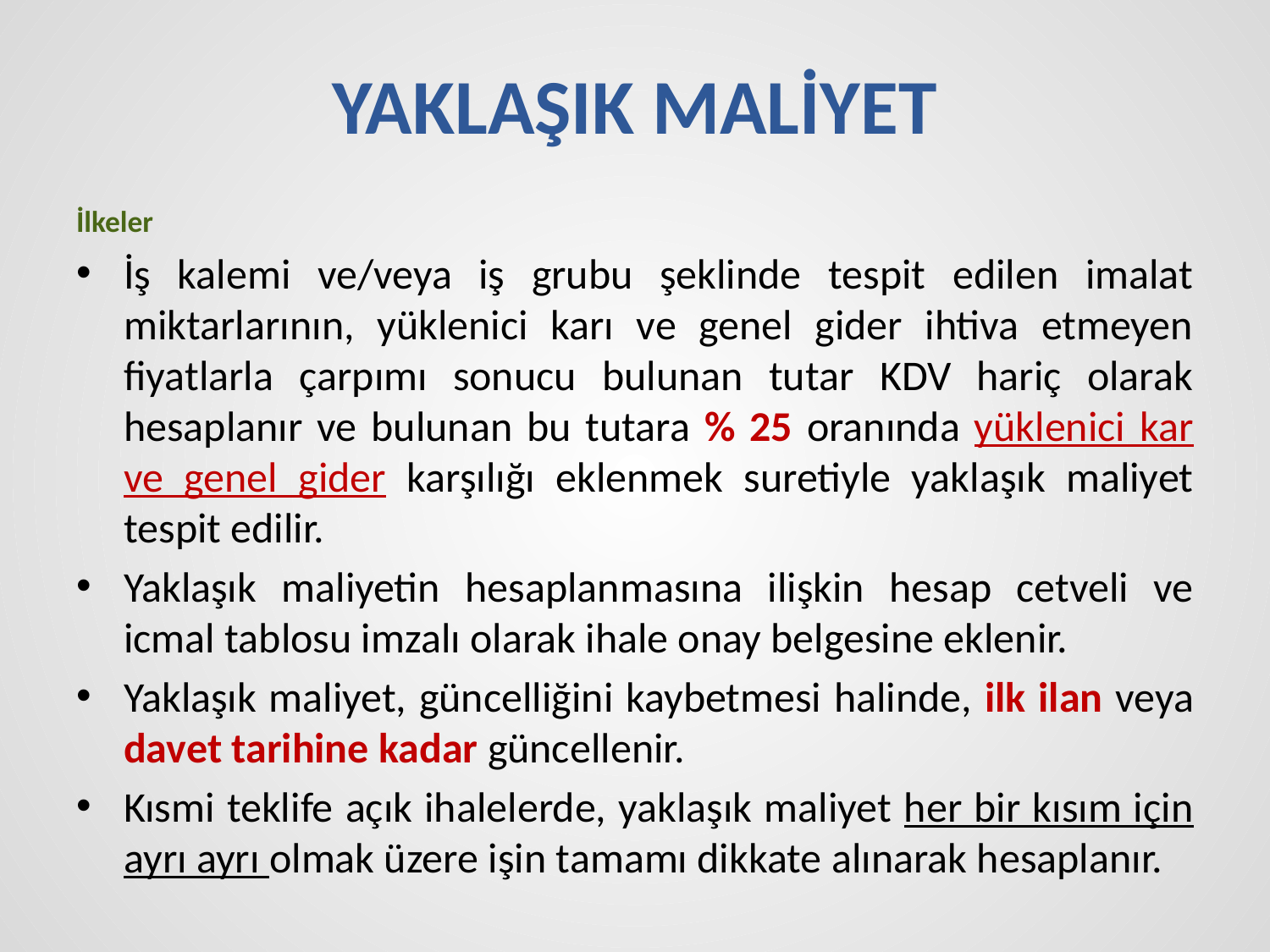

# YAKLAŞIK MALİYET
İlkeler
İş kalemi ve/veya iş grubu şeklinde tespit edilen imalat miktarlarının, yüklenici karı ve genel gider ihtiva etmeyen fiyatlarla çarpımı sonucu bulunan tutar KDV hariç olarak hesaplanır ve bulunan bu tutara % 25 oranında yüklenici kar ve genel gider karşılığı eklenmek suretiyle yaklaşık maliyet tespit edilir.
Yaklaşık maliyetin hesaplanmasına ilişkin hesap cetveli ve icmal tablosu imzalı olarak ihale onay belgesine eklenir.
Yaklaşık maliyet, güncelliğini kaybetmesi halinde, ilk ilan veya davet tarihine kadar güncellenir.
Kısmi teklife açık ihalelerde, yaklaşık maliyet her bir kısım için ayrı ayrı olmak üzere işin tamamı dikkate alınarak hesaplanır.